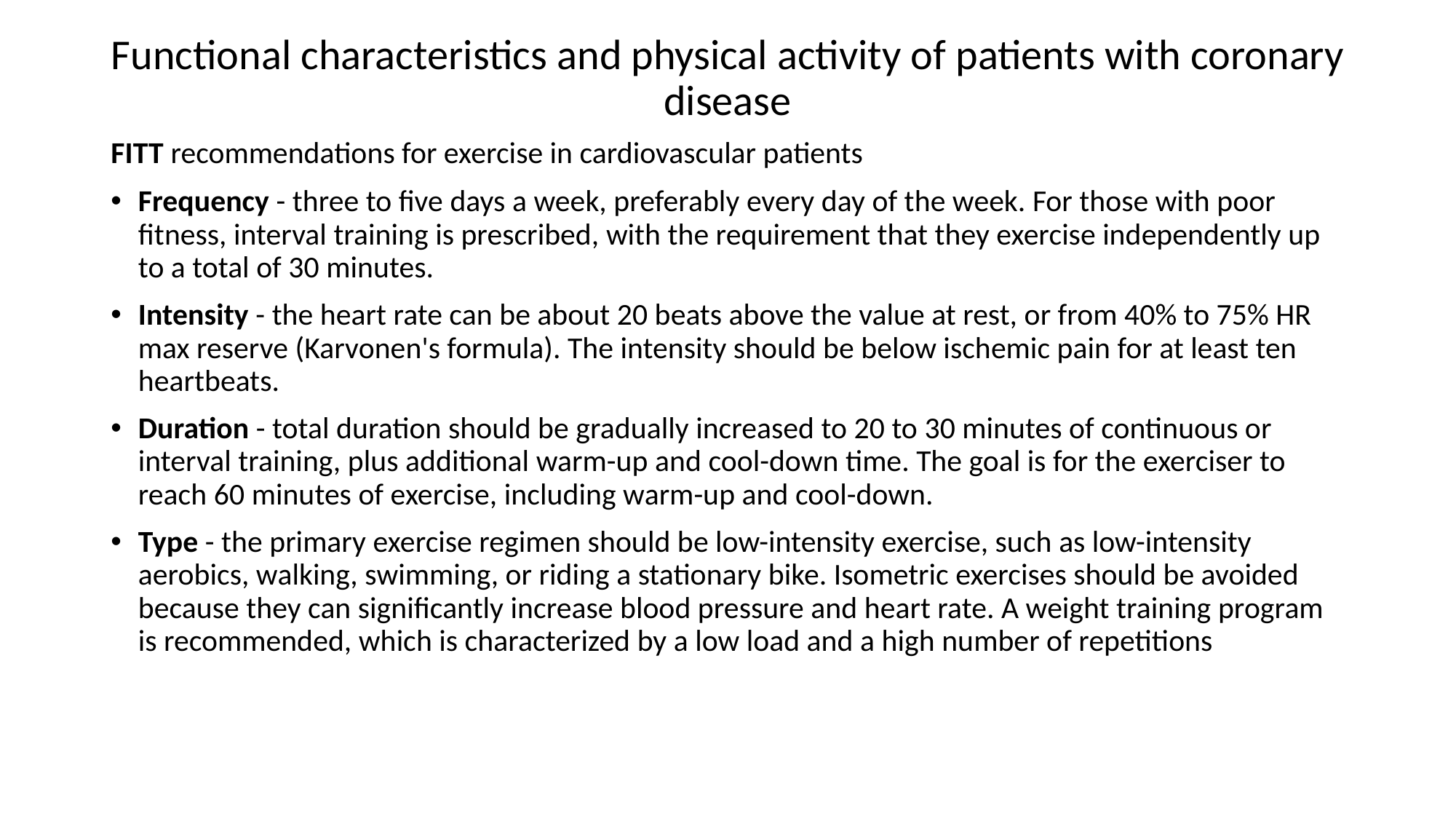

# Functional characteristics and physical activity of patients with coronary disease
FITT recommendations for exercise in cardiovascular patients
Frequency - three to five days a week, preferably every day of the week. For those with poor fitness, interval training is prescribed, with the requirement that they exercise independently up to a total of 30 minutes.
Intensity - the heart rate can be about 20 beats above the value at rest, or from 40% to 75% HR max reserve (Karvonen's formula). The intensity should be below ischemic pain for at least ten heartbeats.
Duration - total duration should be gradually increased to 20 to 30 minutes of continuous or interval training, plus additional warm-up and cool-down time. The goal is for the exerciser to reach 60 minutes of exercise, including warm-up and cool-down.
Type - the primary exercise regimen should be low-intensity exercise, such as low-intensity aerobics, walking, swimming, or riding a stationary bike. Isometric exercises should be avoided because they can significantly increase blood pressure and heart rate. A weight training program is recommended, which is characterized by a low load and a high number of repetitions